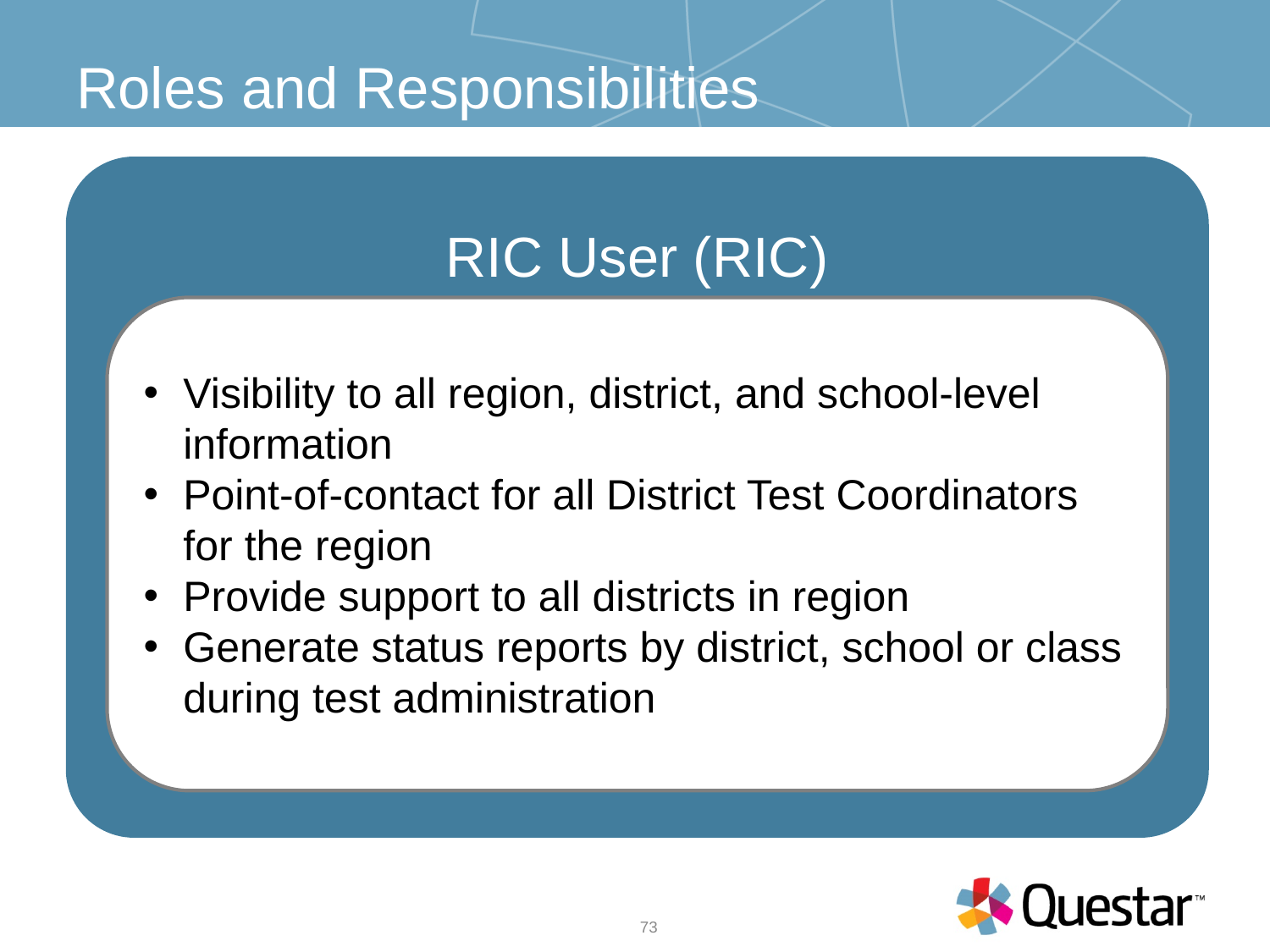

# Roles and Responsibilities
RIC User (RIC)
Visibility to all region, district, and school-level information
Point-of-contact for all District Test Coordinators for the region
Provide support to all districts in region
Generate status reports by district, school or class during test administration
Can access their class and student information in Nextera Admin
Responsible for leading the test administration
Reads the directions from the Teacher’s Directions and leads students

Note: There is only one teacher per class
73